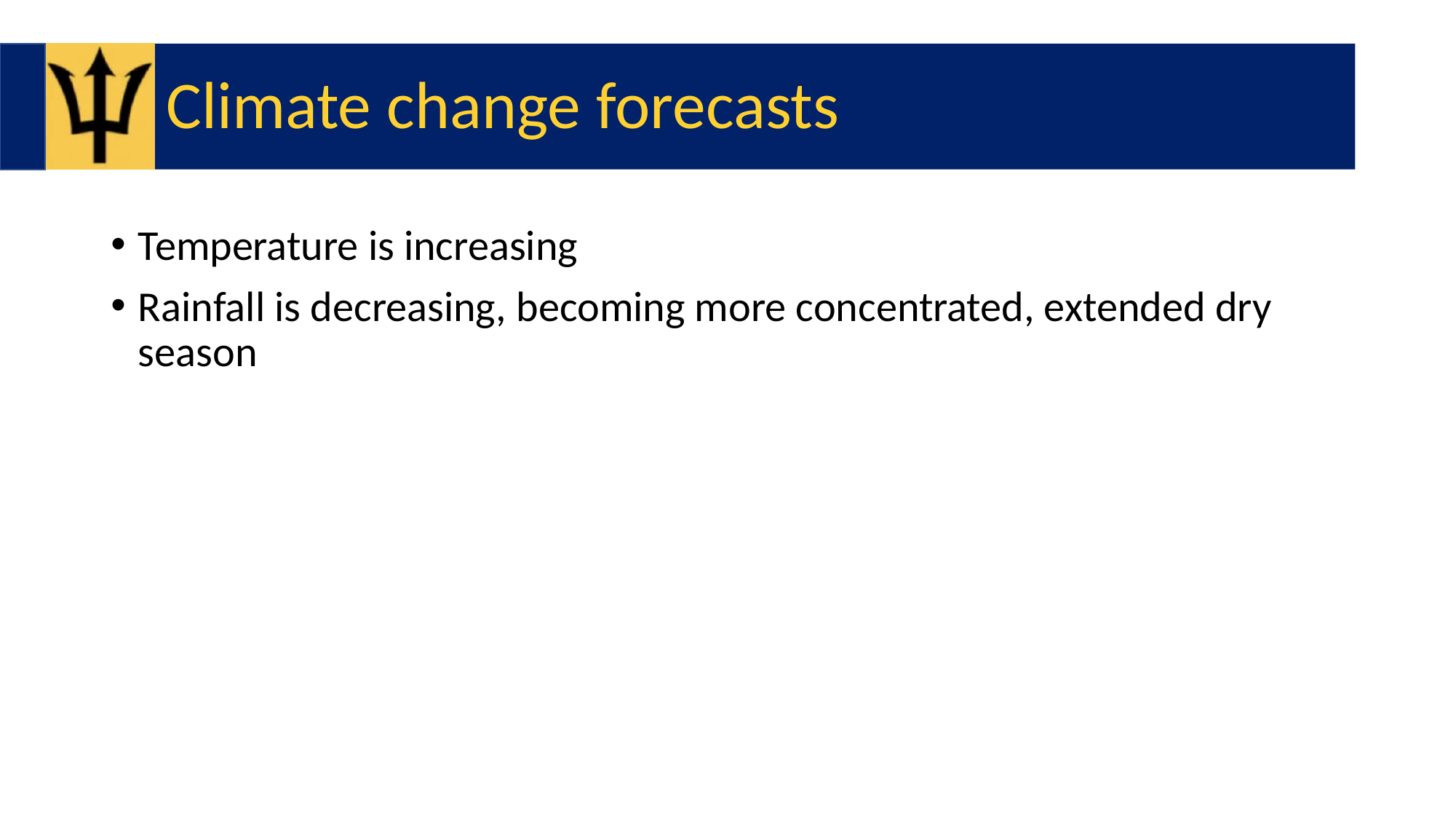

# Climate change forecasts
Temperature is increasing
Rainfall is decreasing, becoming more concentrated, extended dry season